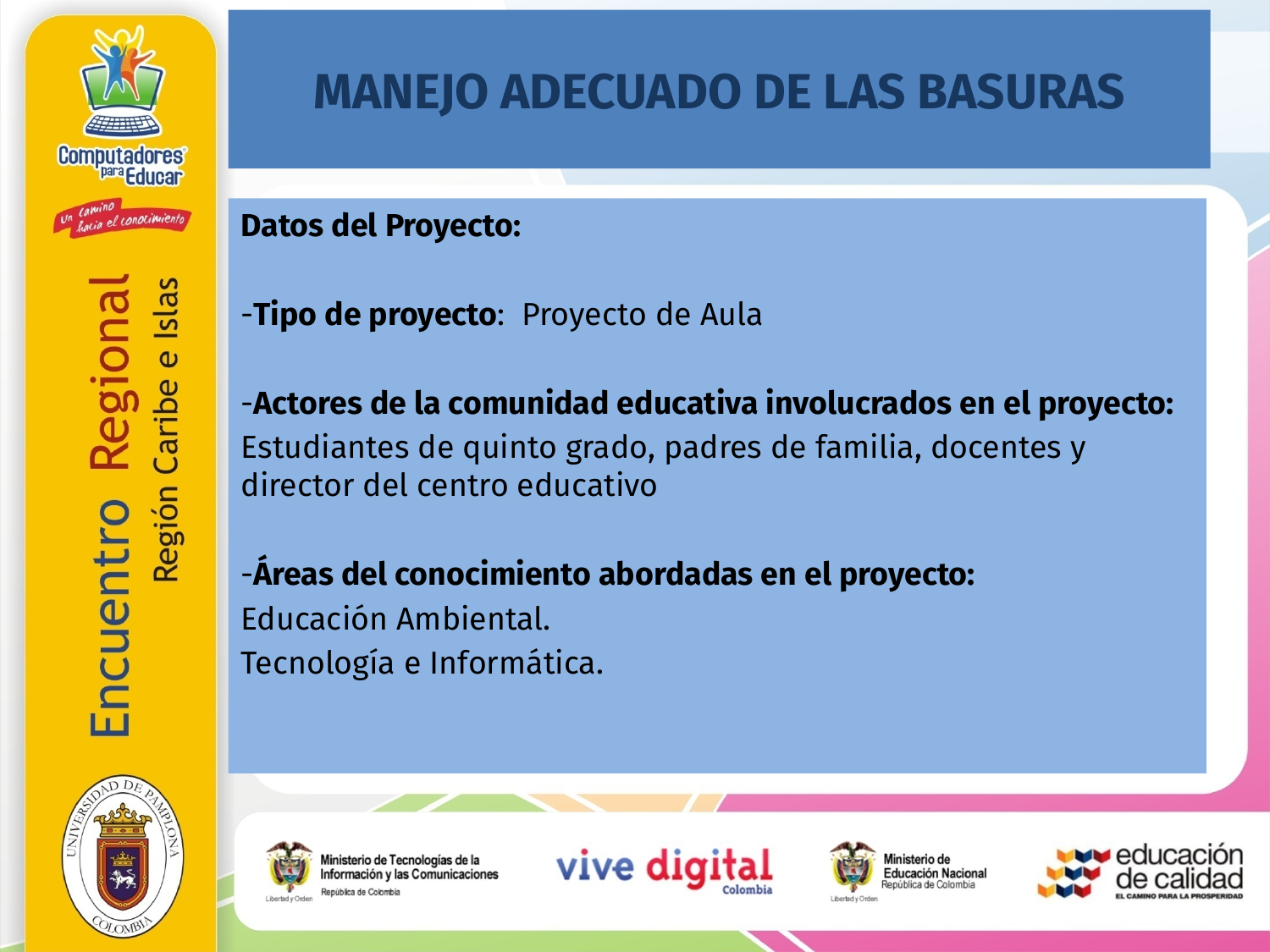

# MANEJO ADECUADO DE LAS BASURAS
Datos del Proyecto:

-Tipo de proyecto:  Proyecto de Aula

-Actores de la comunidad educativa involucrados en el proyecto:
Estudiantes de quinto grado, padres de familia, docentes y director del centro educativo

-Áreas del conocimiento abordadas en el proyecto:
Educación Ambiental.
Tecnología e Informática.